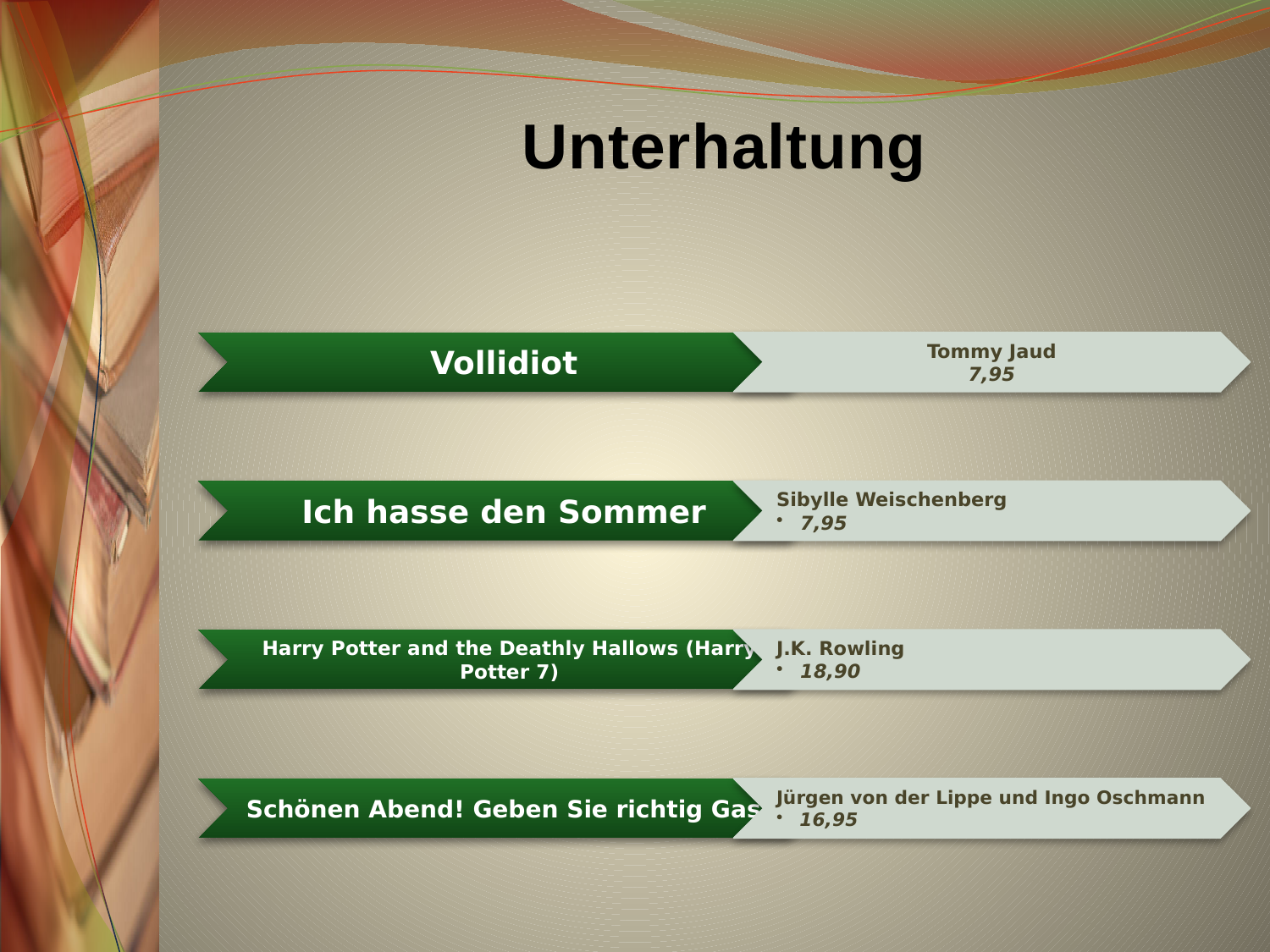

# Unterhaltung
Vollidiot
Tommy Jaud
7,95
Ich hasse den Sommer
Sibylle Weischenberg
7,95
Harry Potter and the Deathly Hallows (Harry Potter 7)
J.K. Rowling
18,90
Schönen Abend! Geben Sie richtig Gast
Jürgen von der Lippe und Ingo Oschmann
16,95